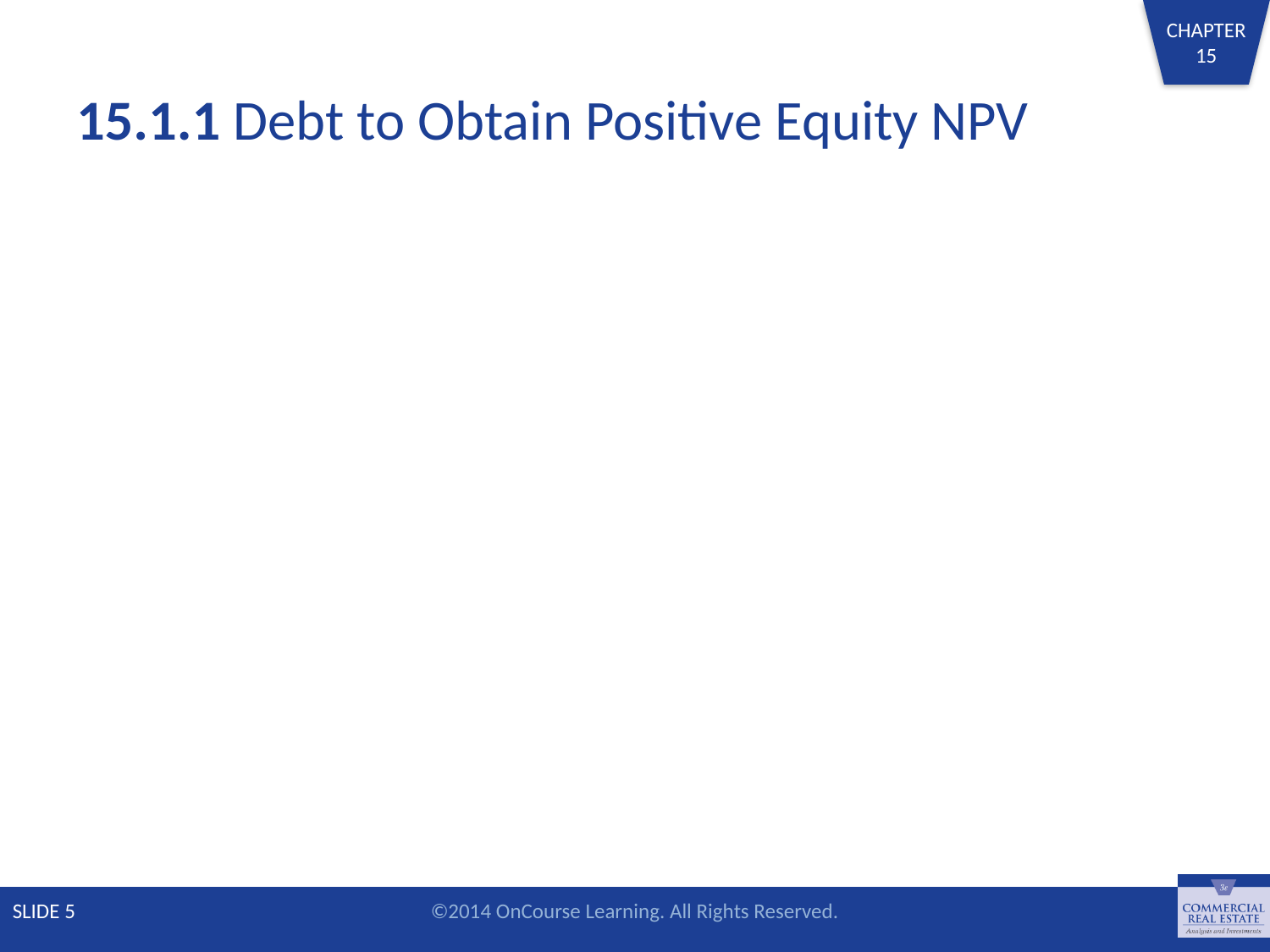

# 15.1.1 Debt to Obtain Positive Equity NPV

SLIDE 5